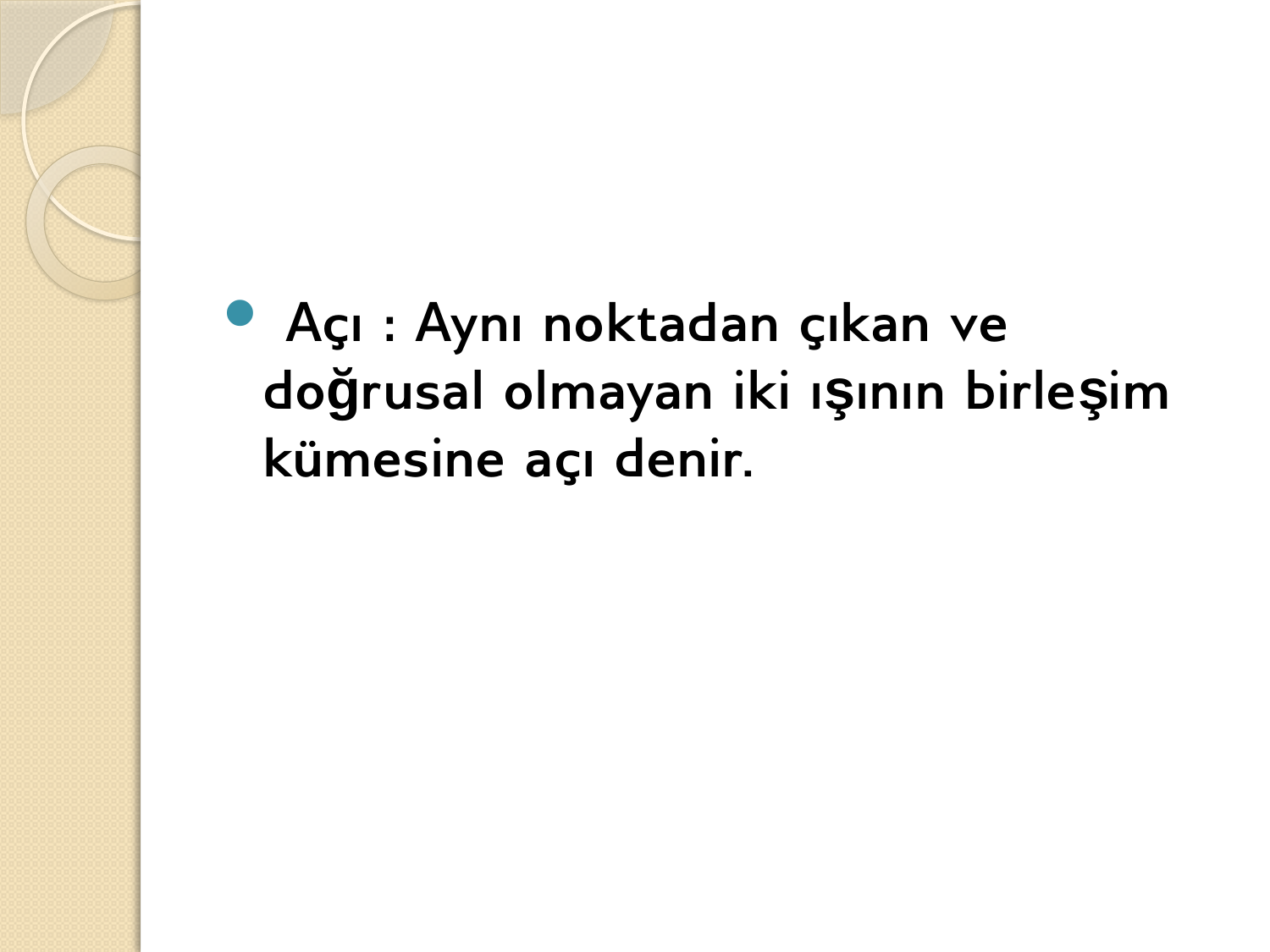

#

 Açı : Aynı noktadan çıkan ve doğrusal olmayan iki ışının birleşim kümesine açı denir.